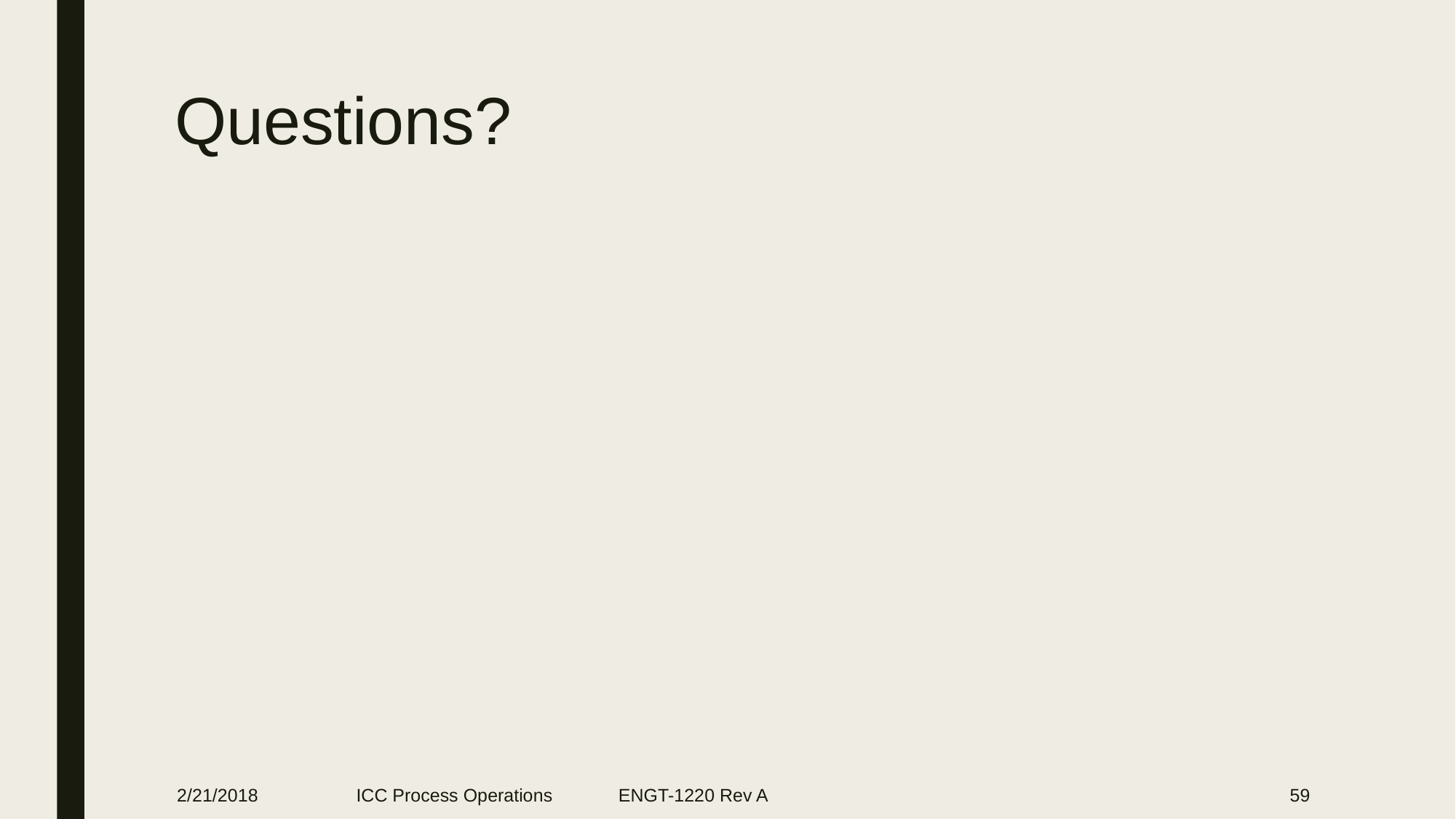

# Questions?

2/21/2018
ICC Process Operations             ENGT-1220 Rev A
59